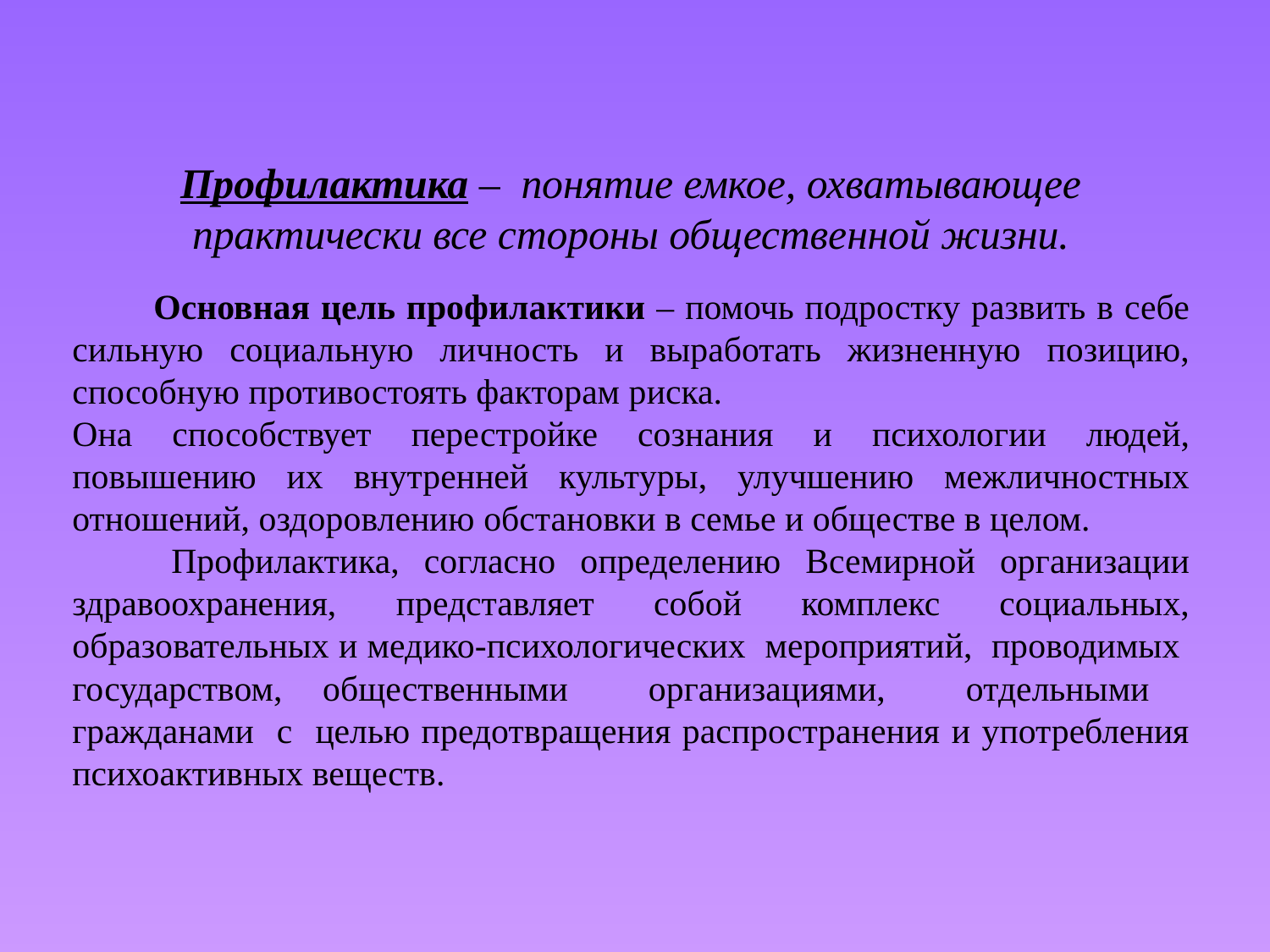

# Профилактика –  понятие емкое, охватывающее практически все стороны общественной жизни.
        Основная цель профилактики – помочь подростку развить в себе сильную социальную личность и выработать жизненную позицию, способную противостоять факторам риска.
Она способствует перестройке сознания и психологии людей, повышению их внутренней культуры, улучшению межличностных отношений, оздоровлению обстановки в семье и обществе в целом.
        Профилактика,  согласно  определению  Всемирной  организации здравоохранения, представляет собой комплекс социальных, образовательных и медико-психологических  мероприятий,  проводимых  государством, общественными  организациями,  отдельными  гражданами  с  целью предотвращения распространения и употребления психоактивных веществ.